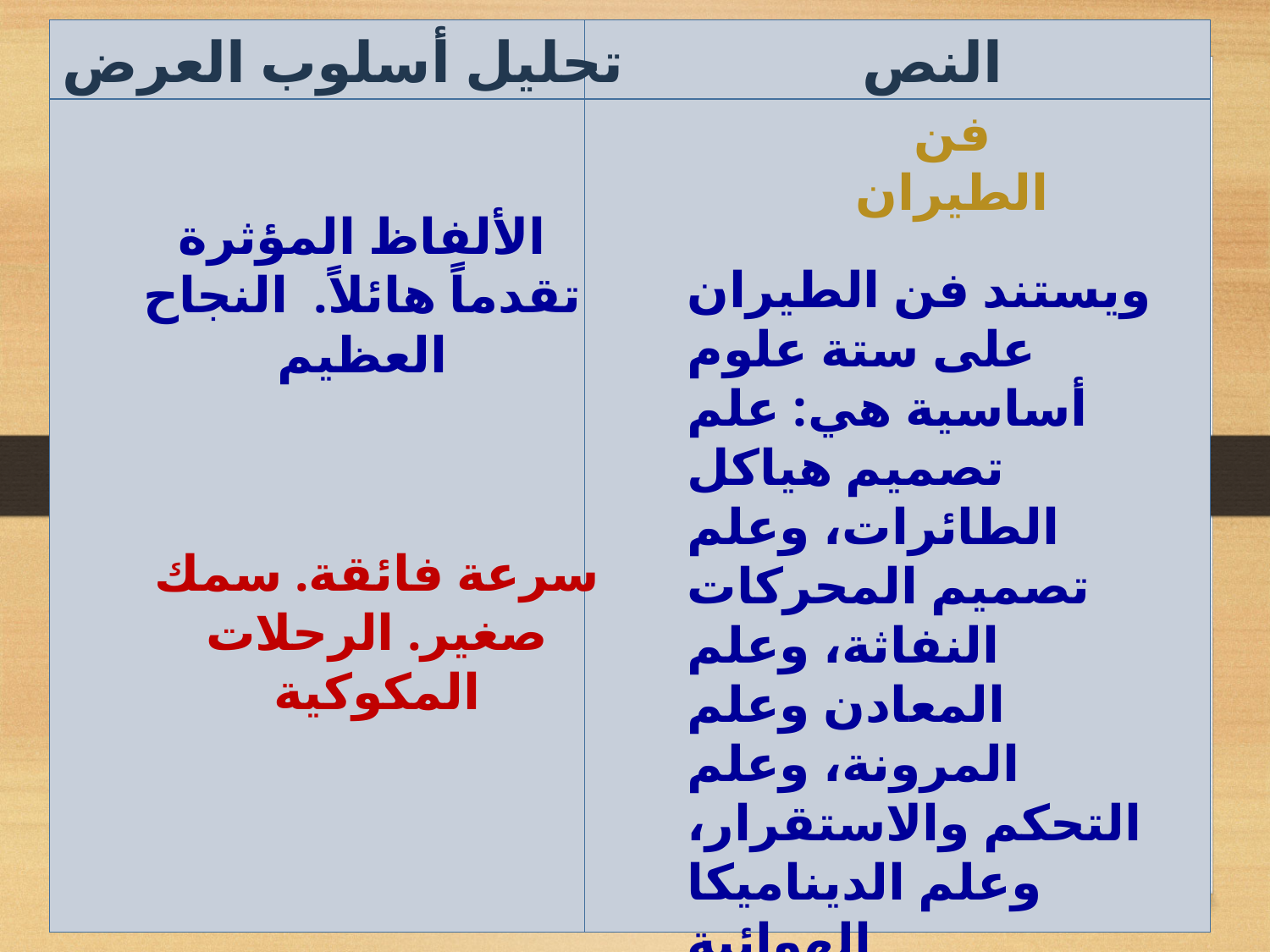

|  |  |
| --- | --- |
|  |  |
تحليل أسلوب العرض
النص
فن الطيران
الألفاظ المؤثرة تقدماً هائلاً.  النجاح العظيم
ويستند فن الطيران على ستة علوم أساسية هي: علم تصميم هياكل الطائرات، وعلم تصميم المحركات النفاثة، وعلم المعادن وعلم المرونة، وعلم التحكم والاستقرار، وعلم الديناميكا الهوائية.
سرعة فائقة. سمك صغير. الرحلات المكوكية